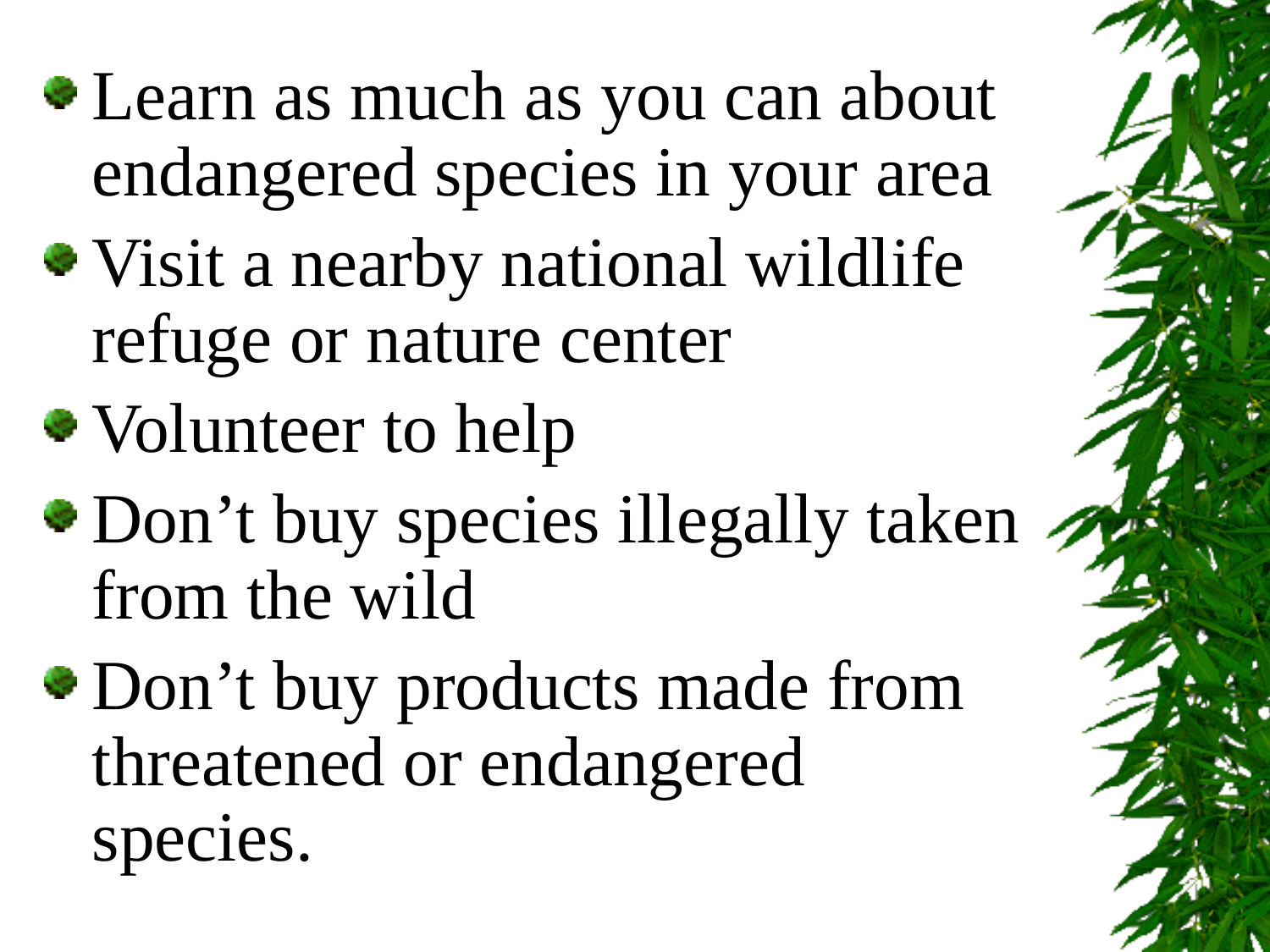

Learn as much as you can about endangered species in your area
Visit a nearby national wildlife refuge or nature center
Volunteer to help
Don’t buy species illegally taken from the wild
Don’t buy products made from threatened or endangered species.